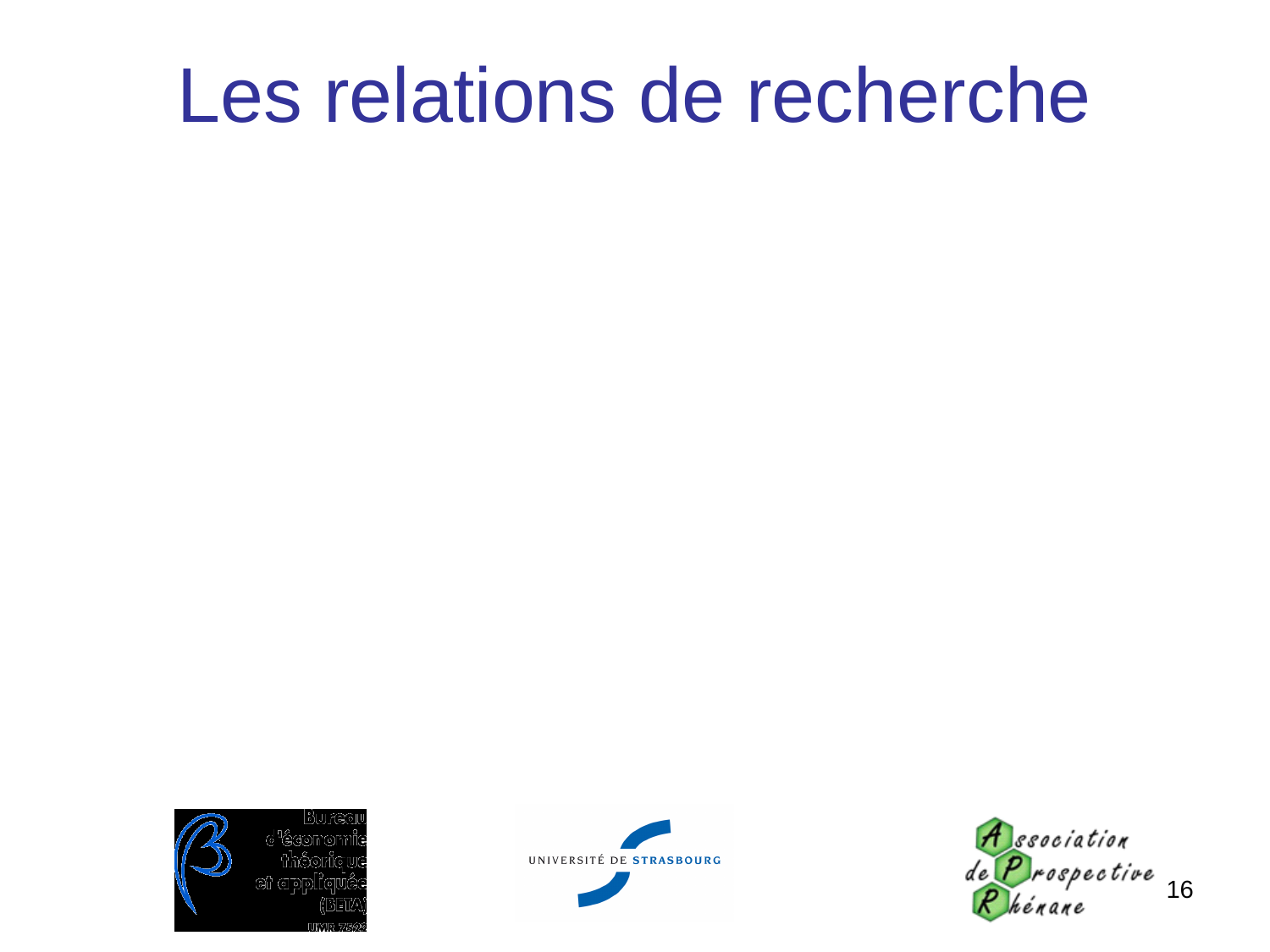

# Les relations de recherche
Les contrats de recherche représentent 72 MF (11M€)
C’est à peine 2% des flux économiques que génère l’université
dont 60% de contrats publics et 40% de contrats privés.
Seuls 17% (publics plus privés) sont destinés à la Région Alsace.
On voit bien que la relation de « transfert de technologie » reste marginale en tant qu’impact direct à court terme.
Un autre type d’analyse doit être menée pour évaluer l’impact à long terme sur le territoire:
Stimulation de l’innovation des entreprises existantes
Attraction d’entreprises high tech
Création de start-ups
Créativité et culture d’innovation

16